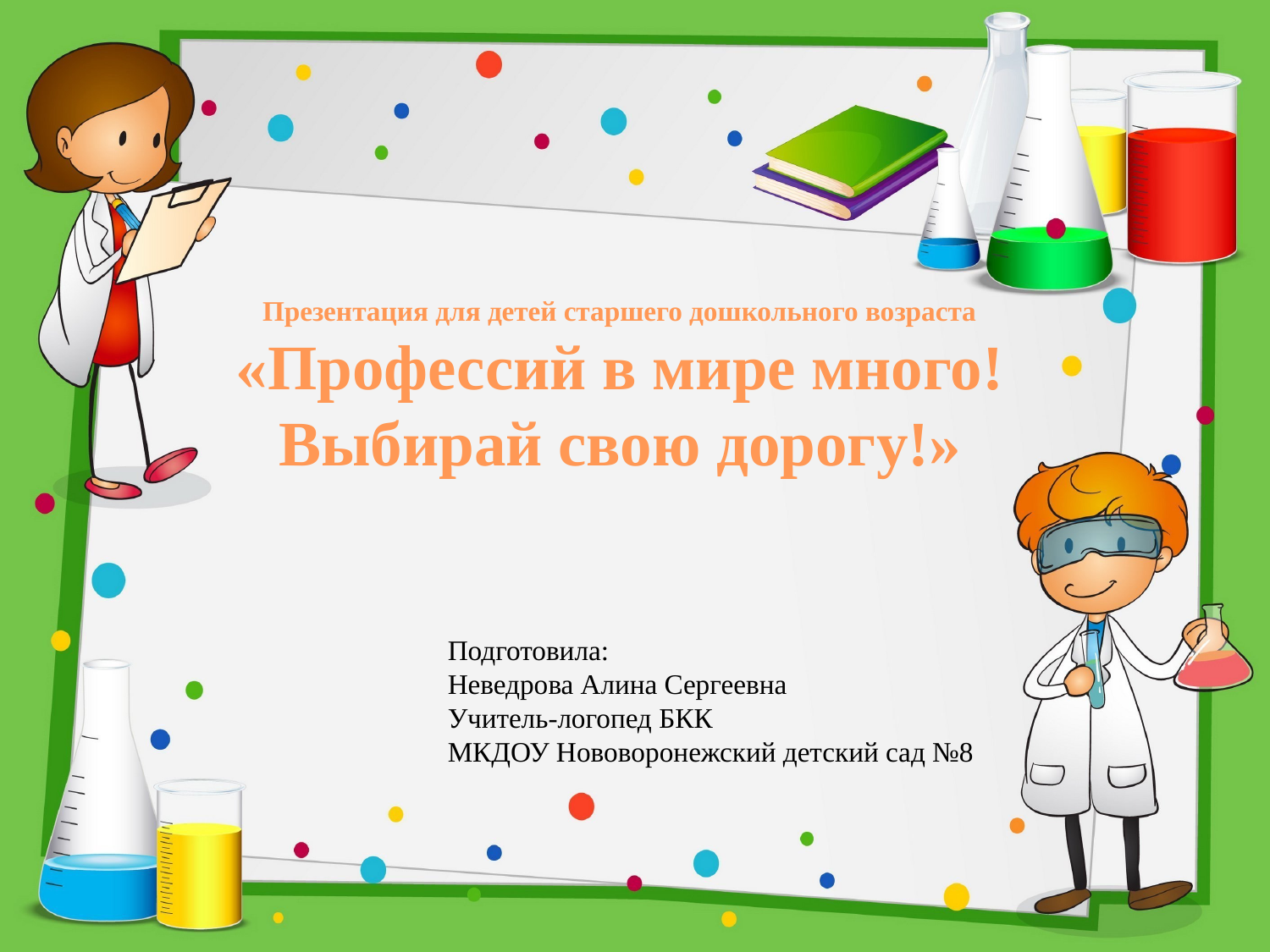

Презентация для детей старшего дошкольного возраста
«Профессий в мире много!
Выбирай свою дорогу!»
Подготовила:
Неведрова Алина Сергеевна
Учитель-логопед БКК
МКДОУ Нововоронежский детский сад №8